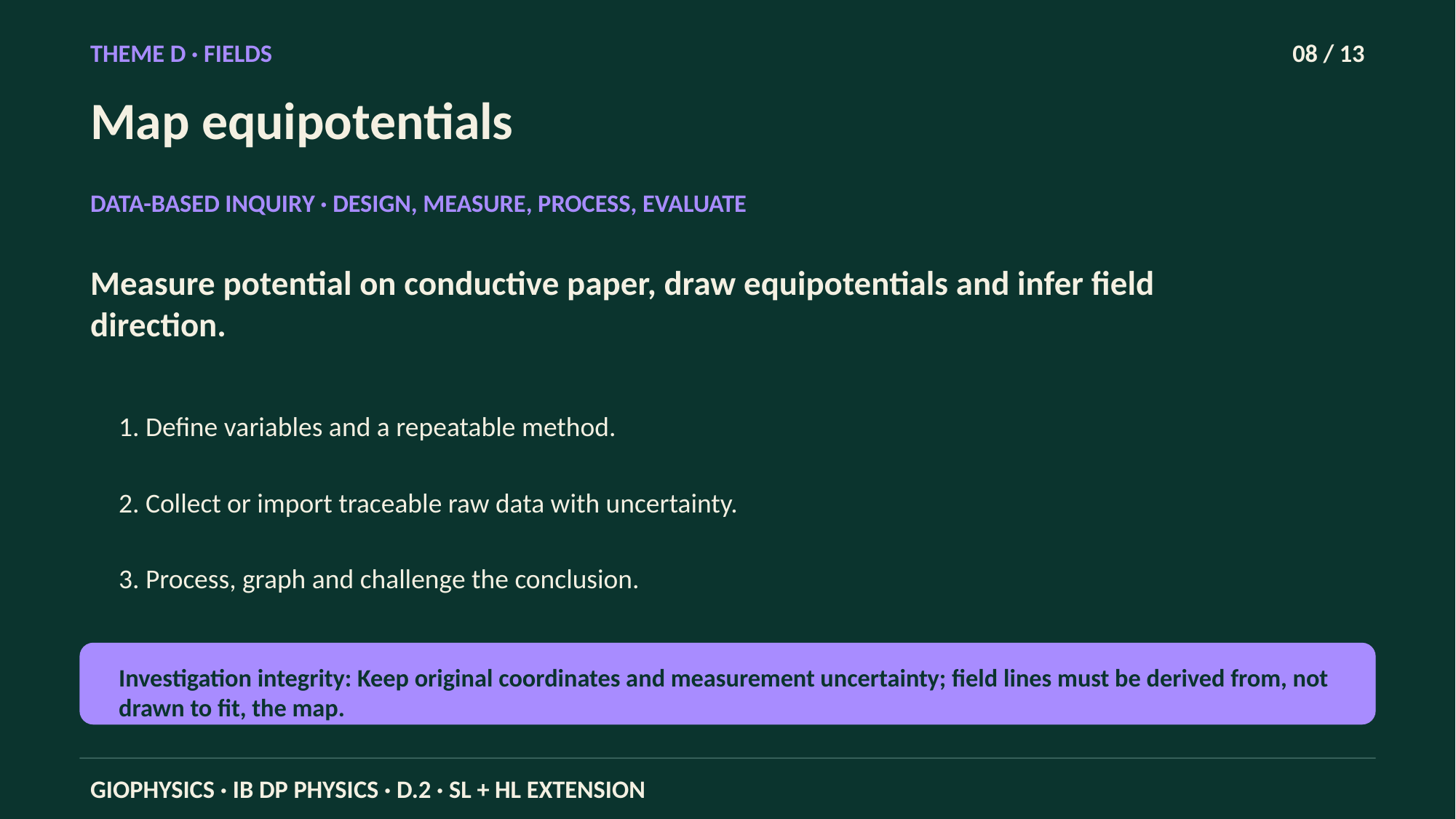

THEME D · FIELDS
08 / 13
Map equipotentials
DATA-BASED INQUIRY · DESIGN, MEASURE, PROCESS, EVALUATE
Measure potential on conductive paper, draw equipotentials and infer field direction.
1. Define variables and a repeatable method.
2. Collect or import traceable raw data with uncertainty.
3. Process, graph and challenge the conclusion.

Investigation integrity: Keep original coordinates and measurement uncertainty; field lines must be derived from, not drawn to fit, the map.

GIOPHYSICS · IB DP PHYSICS · D.2 · SL + HL EXTENSION